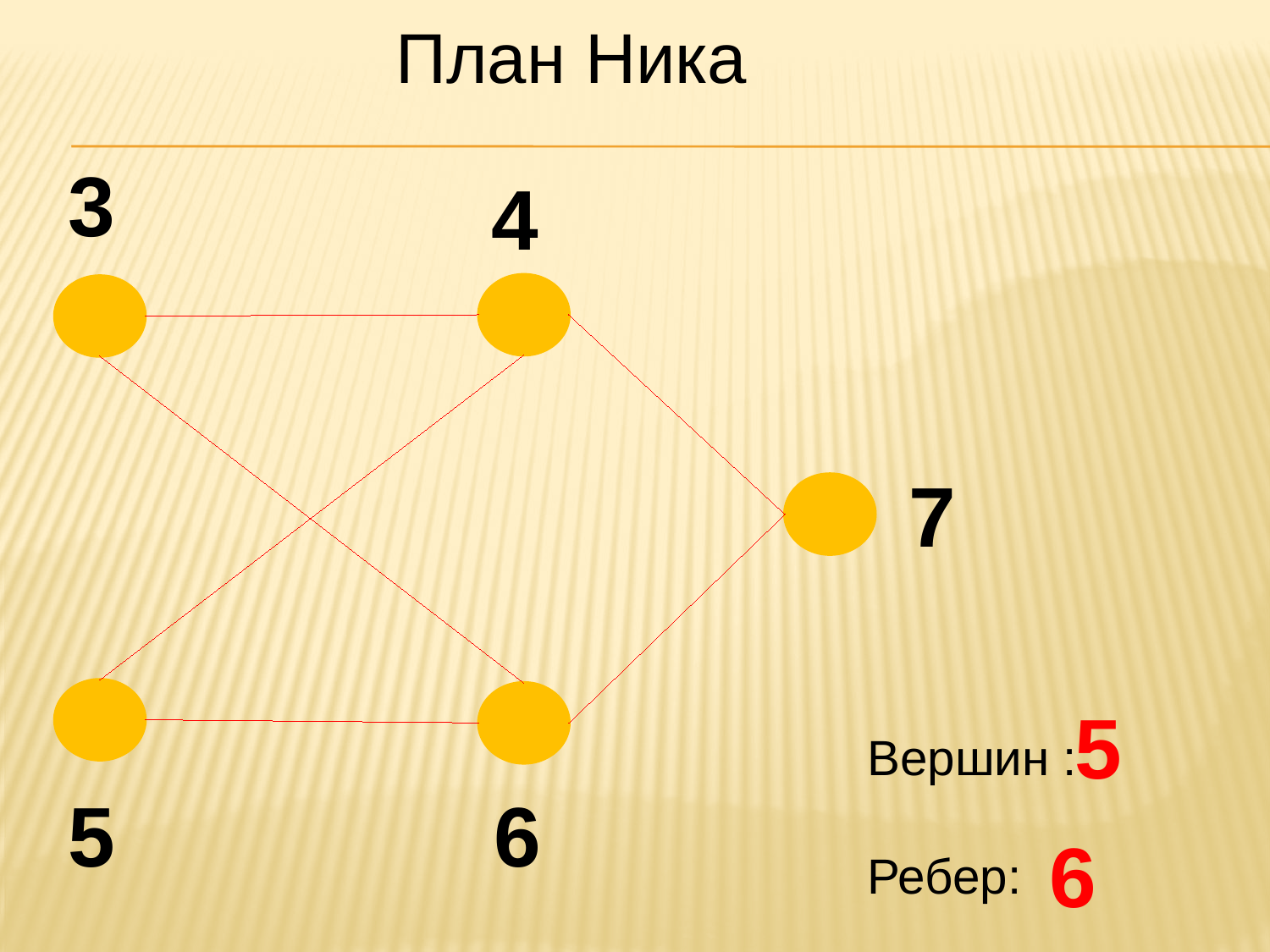

План Ника
3
4

7

5

Вершин :

Ребер:
5
6
6